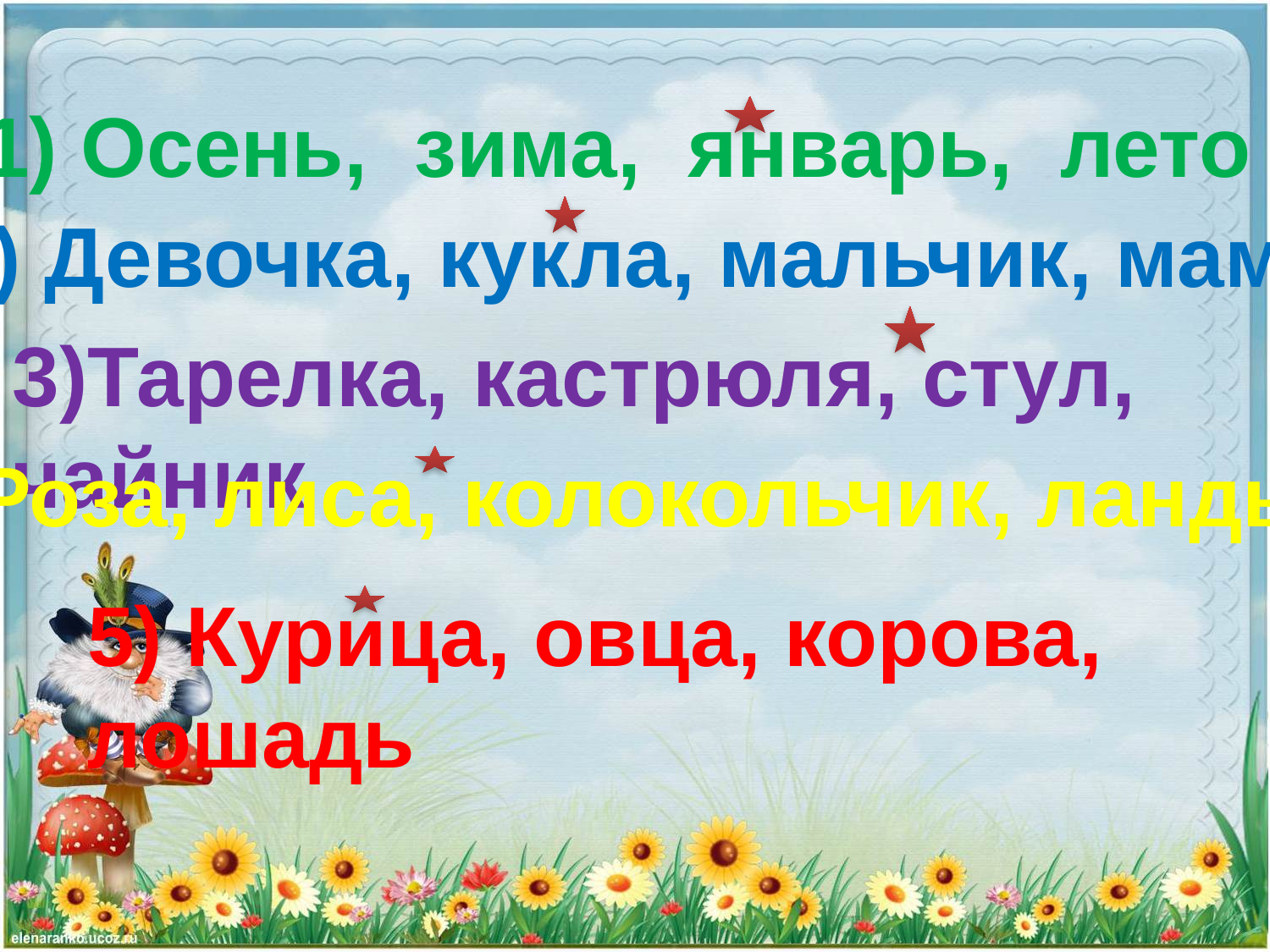

1) Осень,  зима,  январь,  лето

2) Девочка, кукла, мальчик, мама

3)Тарелка, кастрюля, стул, чайник
4) Роза, лиса, колокольчик, ландыш

5) Курица, овца, корова, лошадь